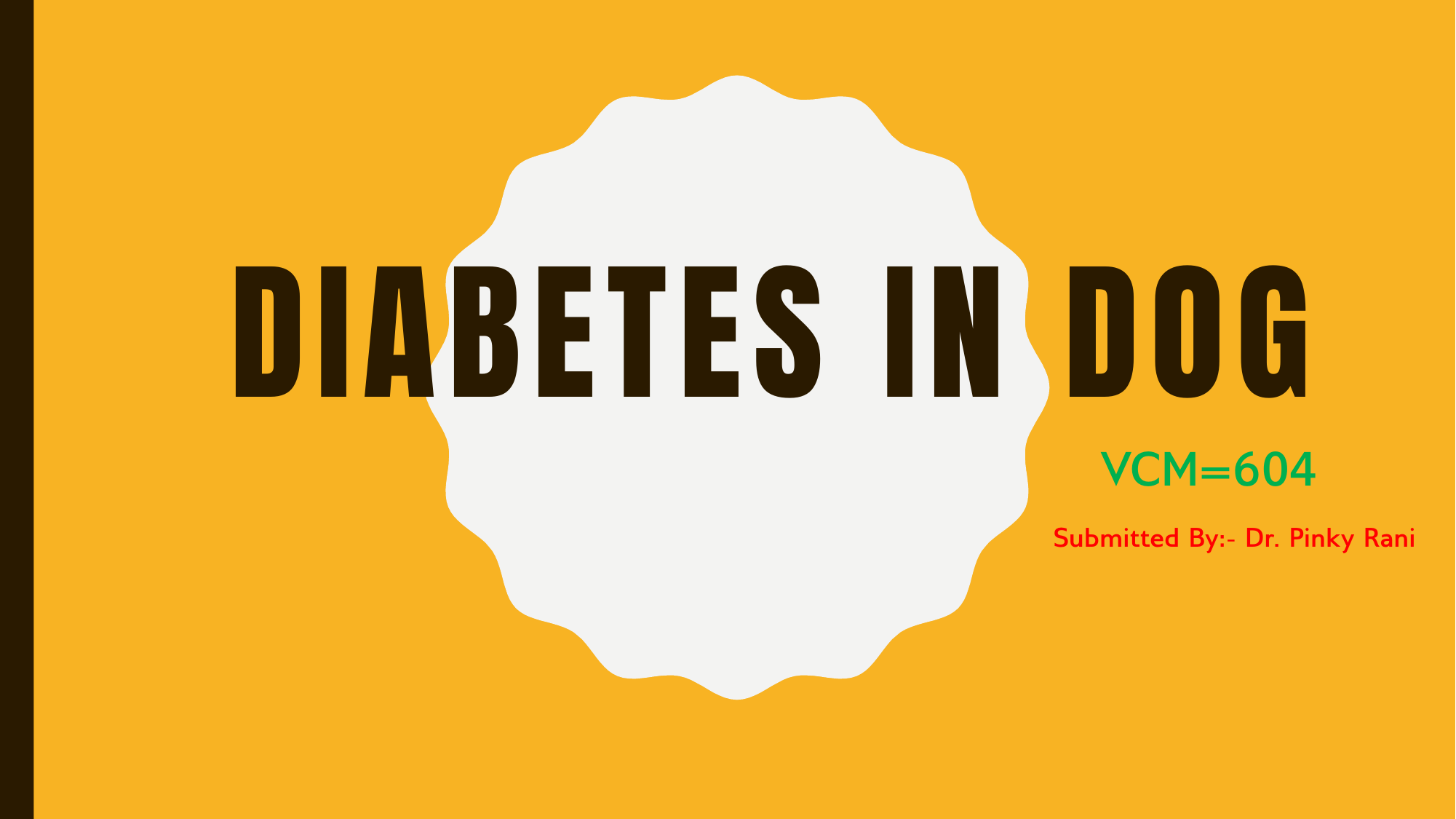

# Diabetes In Dog
VCM=604
Submitted By:- Dr. Pinky Rani